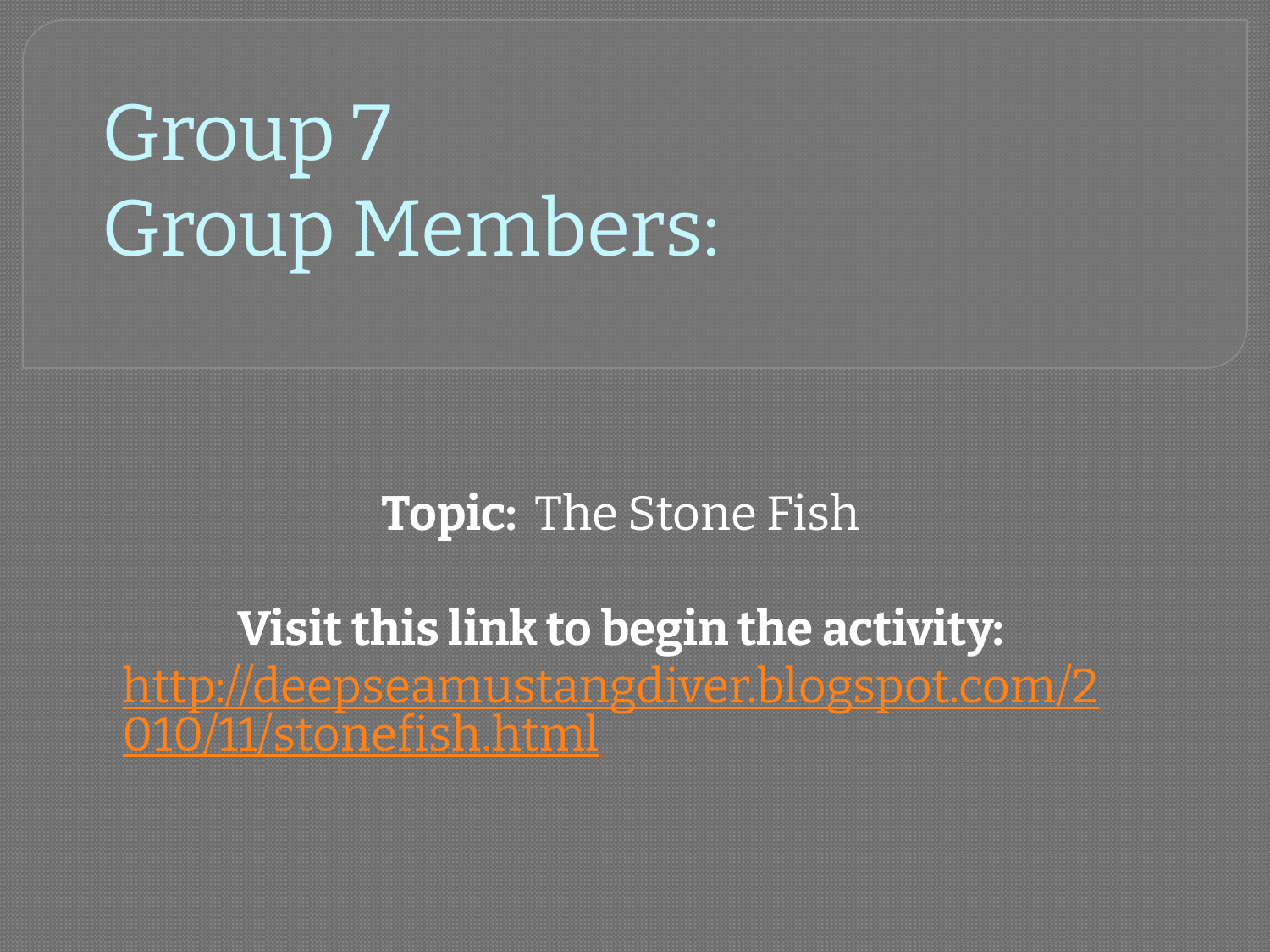

# Group 7 Group Members:
Topic:  The Stone Fish

Visit this link to begin the activity:
http://deepseamustangdiver.blogspot.com/2010/11/stonefish.html